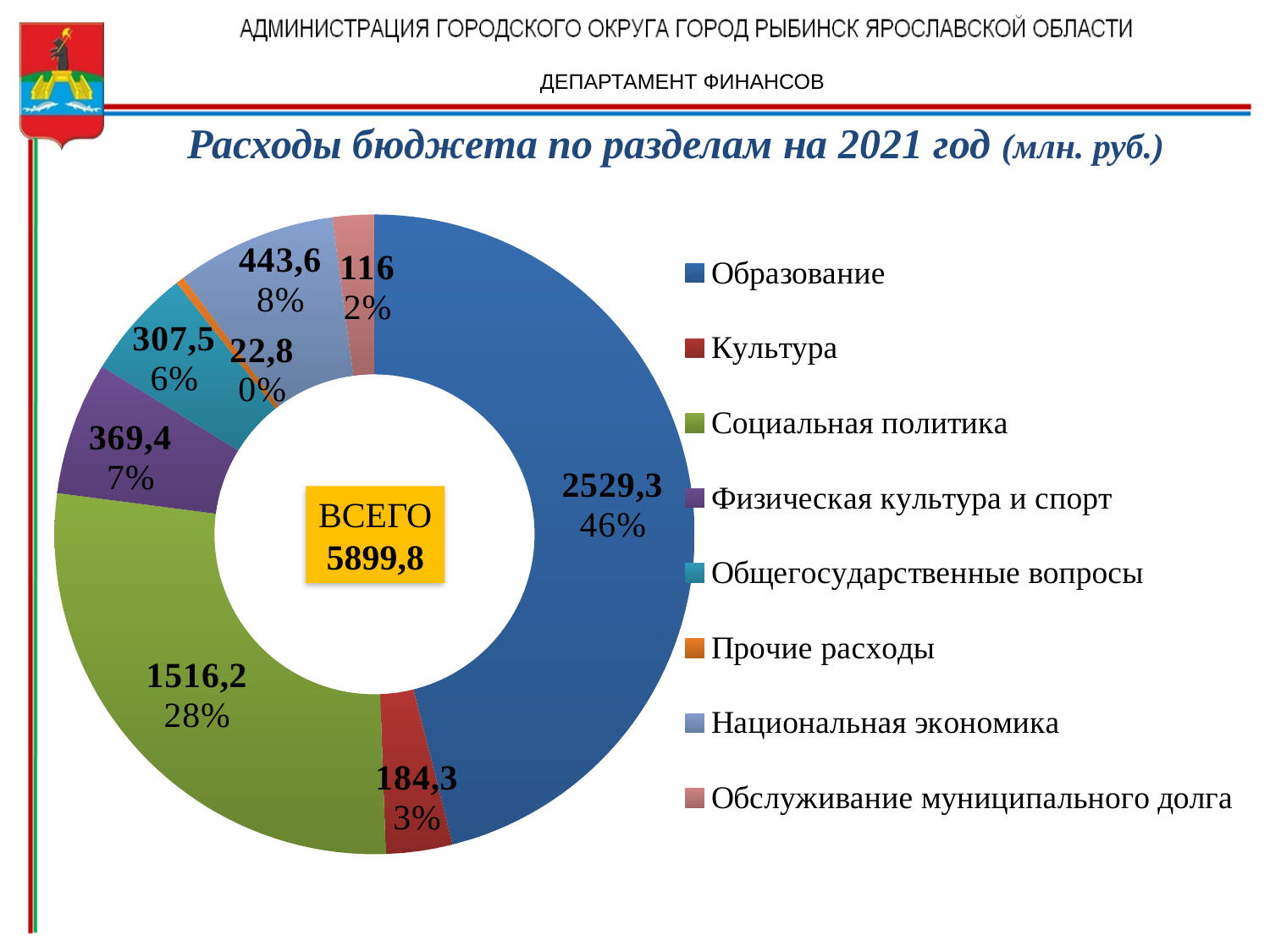

ДЕПАРТАМЕНТ ФИНАНСОВ
Расходы бюджета по разделам на 2021 год (млн. руб.)

### Chart

| Category | Продажи |
|---|---|
| Образование | 2529.3 |
| Культура | 184.3 |
| Социальная политика | 1516.2 |
| Физическая культура и спорт | 369.4 |
| Общегосударственные вопросы | 307.5 |
| Прочие расходы | 22.8 |
| Национальная экономика | 443.6 |
| Обслуживание муниципального долга | 116.0 |
ВСЕГО
5899,8